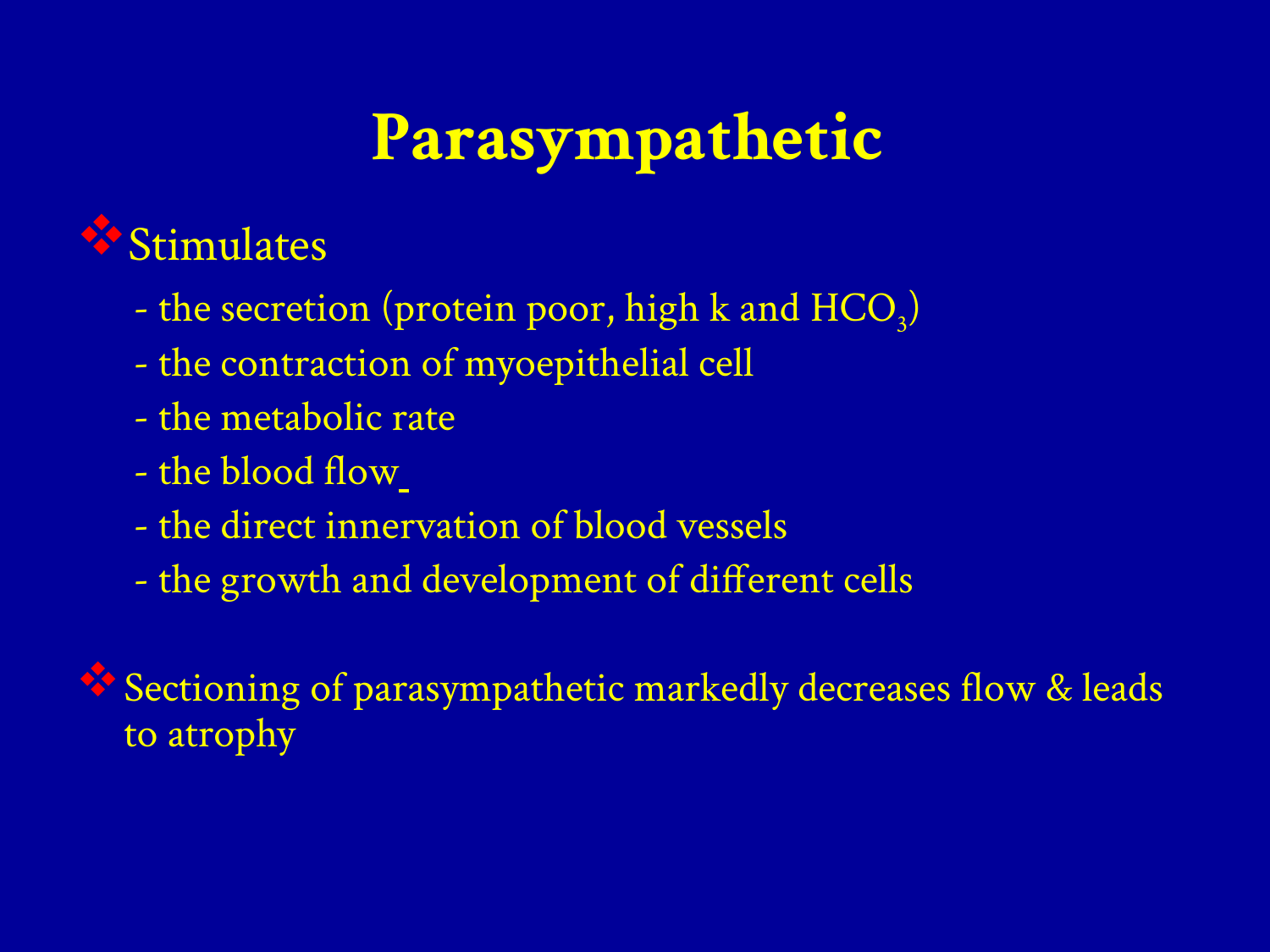

# Parasympathetic
Stimulates
	 - the secretion (protein poor, high k and HCO3)
	 - the contraction of myoepithelial cell
	 - the metabolic rate
	 - the blood flow
	 - the direct innervation of blood vessels
    	 - the growth and development of different cells

Sectioning of parasympathetic markedly decreases flow & leads to atrophy